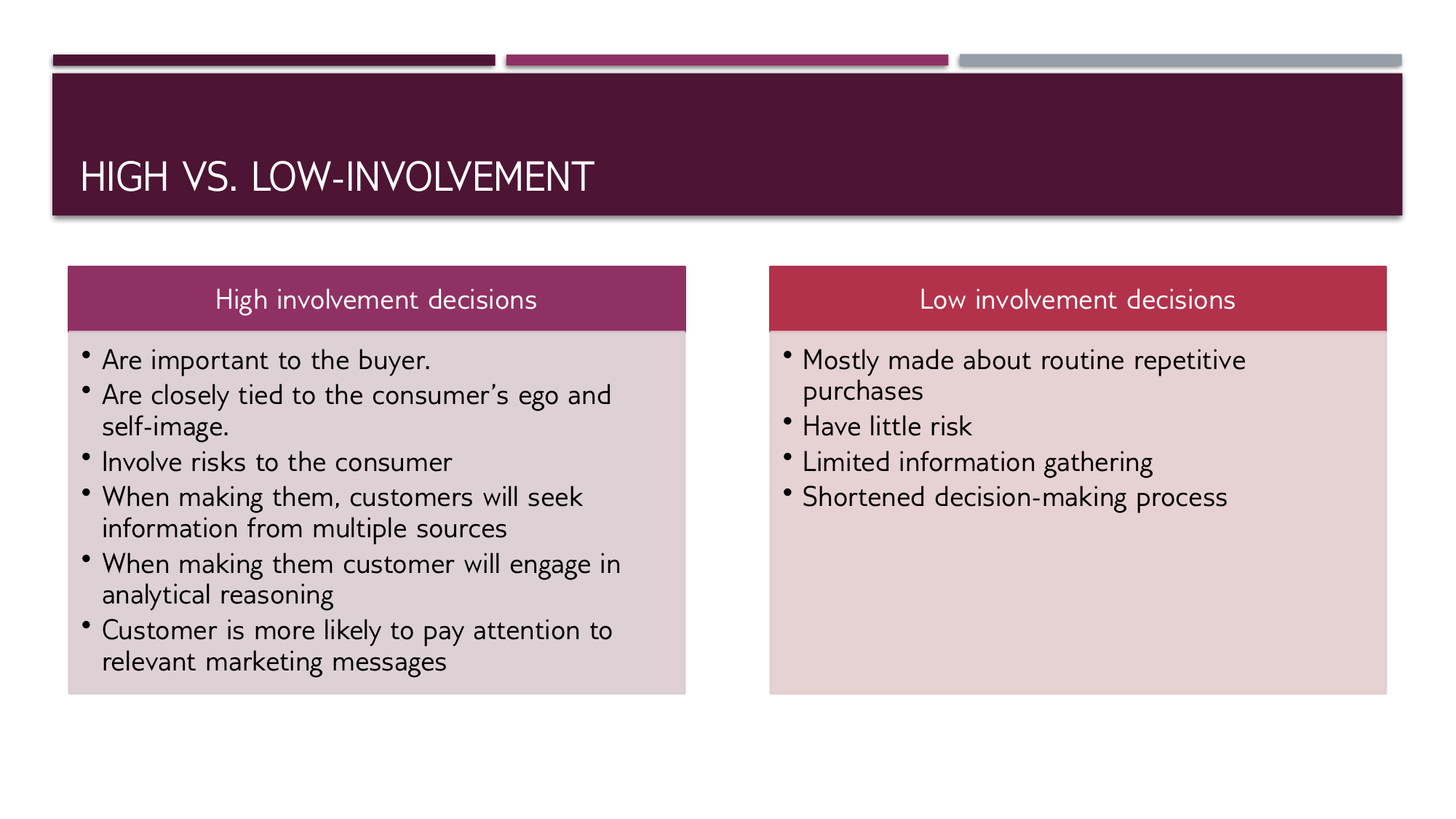

# High vs. low-involvement
High involvement decisions
Are important to the buyer.
Are closely tied to the consumer’s ego and self-image.
Involve risks to the consumer
When making them, customers will seek information from multiple sources
When making them customer will engage in analytical reasoning
Customer is more likely to pay attention to relevant marketing messages
Low involvement decisions
Mostly made about routine repetitive purchases
Have little risk
Limited information gathering
Shortened decision-making process